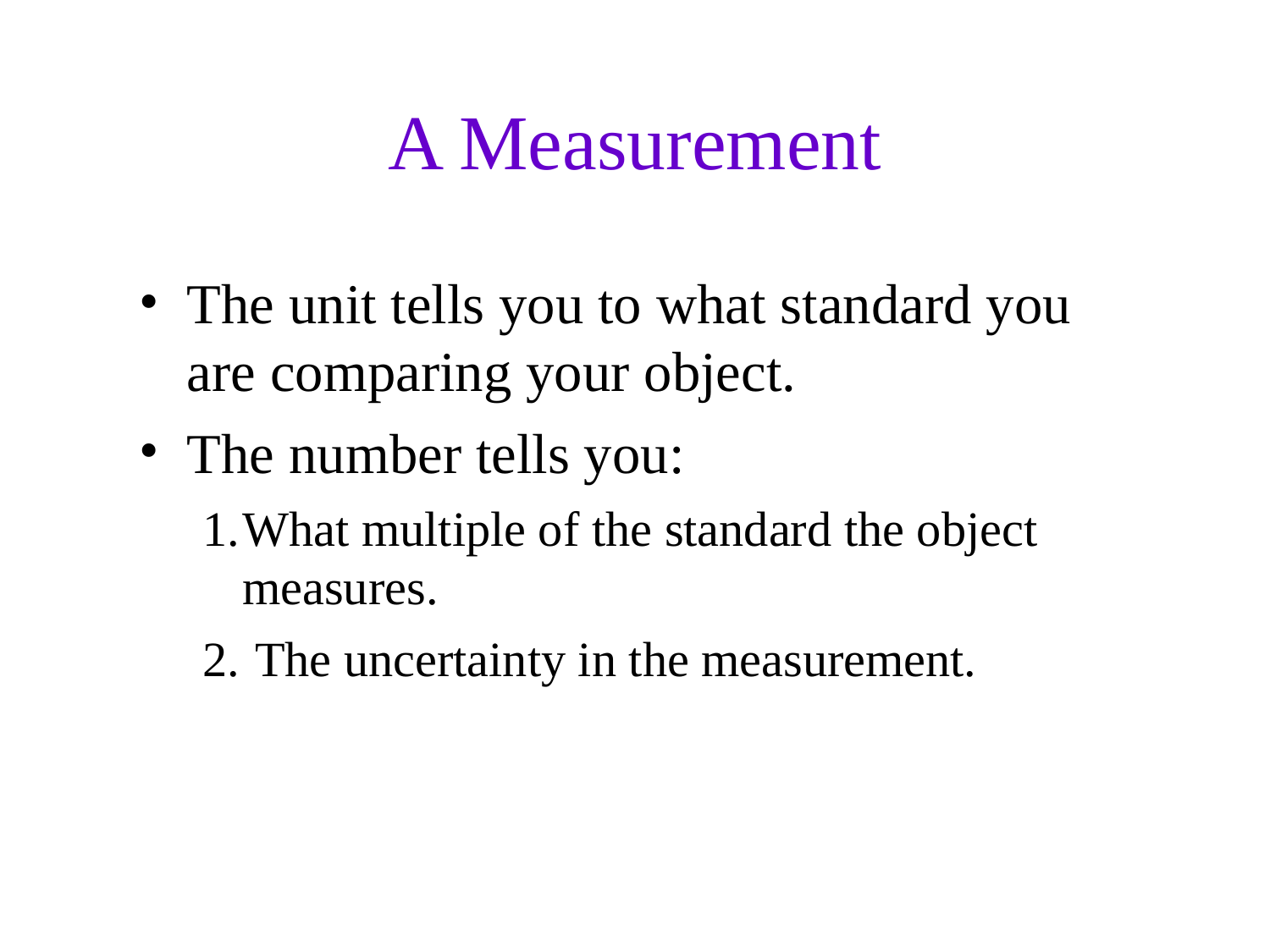

A Measurement
The unit tells you to what standard you are comparing your object.
The number tells you:
What multiple of the standard the object measures.
 The uncertainty in the measurement.